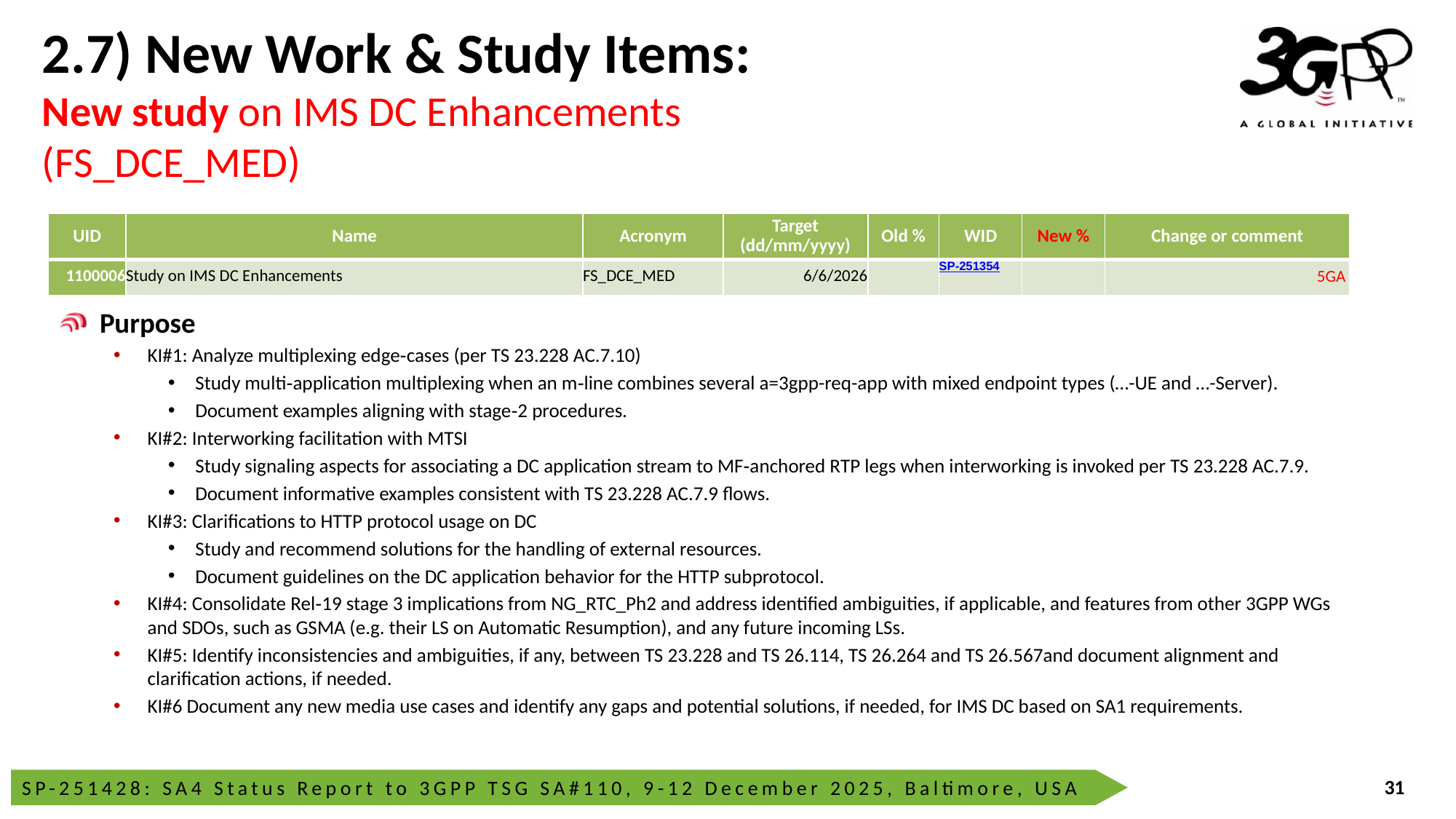

# 2.7) New Work & Study Items: New study on IMS DC Enhancements (FS_DCE_MED)
| UID | Name | Acronym | Target (dd/mm/yyyy) | Old % | WID | New % | Change or comment |
| --- | --- | --- | --- | --- | --- | --- | --- |
| 1100006 | Study on IMS DC Enhancements | FS\_DCE\_MED | 6/6/2026 |  | SP-251354 |  | 5GA |
Purpose
KI#1: Analyze multiplexing edge‑cases (per TS 23.228 AC.7.10)
Study multi‑application multiplexing when an m‑line combines several a=3gpp-req-app with mixed endpoint types (…-UE and …-Server).
Document examples aligning with stage‑2 procedures.
KI#2: Interworking facilitation with MTSI
Study signaling aspects for associating a DC application stream to MF‑anchored RTP legs when interworking is invoked per TS 23.228 AC.7.9.
Document informative examples consistent with TS 23.228 AC.7.9 flows.
KI#3: Clarifications to HTTP protocol usage on DC
Study and recommend solutions for the handling of external resources.
Document guidelines on the DC application behavior for the HTTP subprotocol.
KI#4: Consolidate Rel‑19 stage 3 implications from NG_RTC_Ph2 and address identified ambiguities, if applicable, and features from other 3GPP WGs and SDOs, such as GSMA (e.g. their LS on Automatic Resumption), and any future incoming LSs.
KI#5: Identify inconsistencies and ambiguities, if any, between TS 23.228 and TS 26.114, TS 26.264 and TS 26.567and document alignment and clarification actions, if needed.
KI#6 Document any new media use cases and identify any gaps and potential solutions, if needed, for IMS DC based on SA1 requirements.